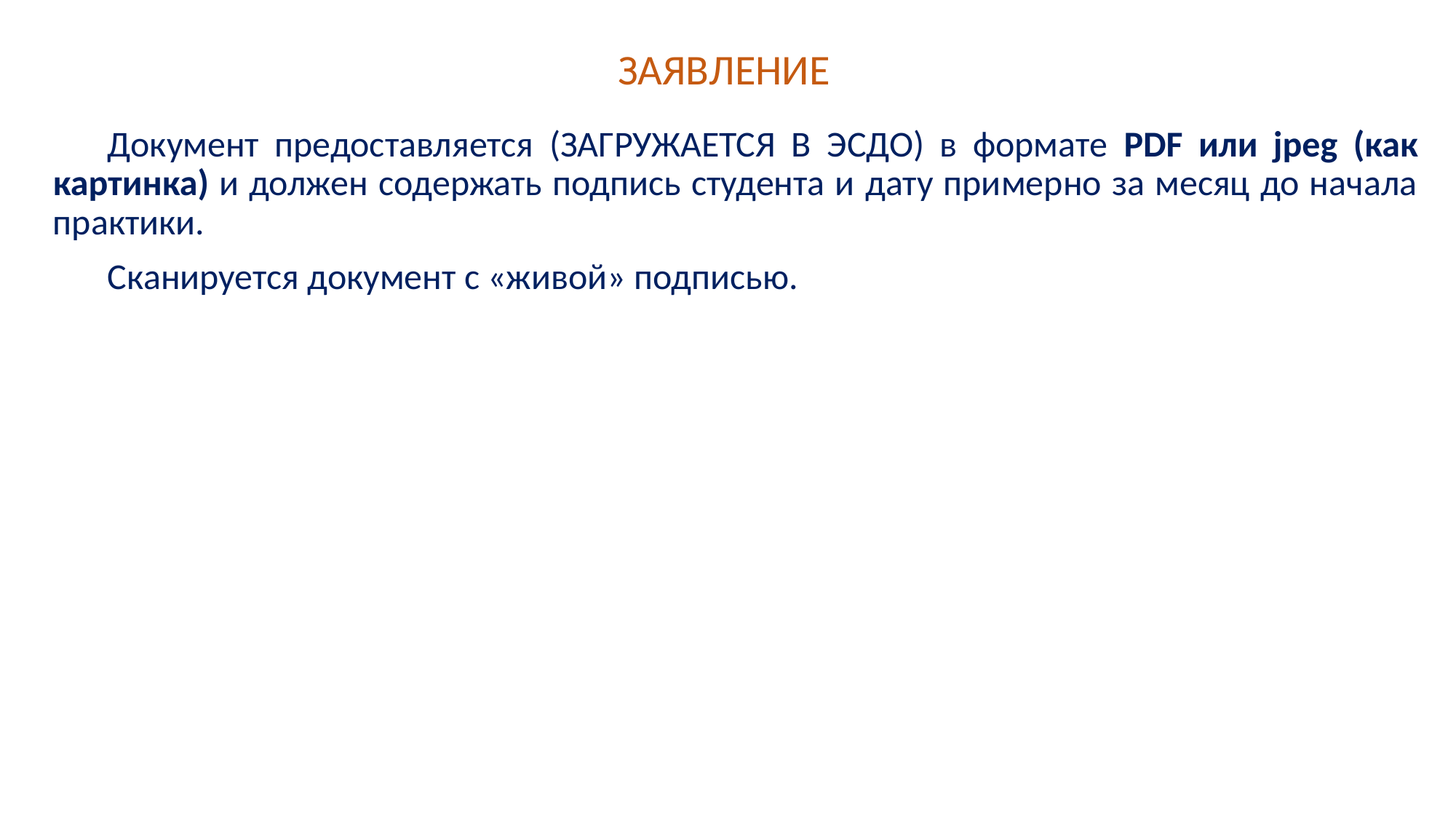

# ЗАЯВЛЕНИЕ

Документ предоставляется (ЗАГРУЖАЕТСЯ В ЭСДО) в формате PDF или jpeg (как картинка) и должен содержать подпись студента и дату примерно за месяц до начала практики.
Сканируется документ с «живой» подписью.